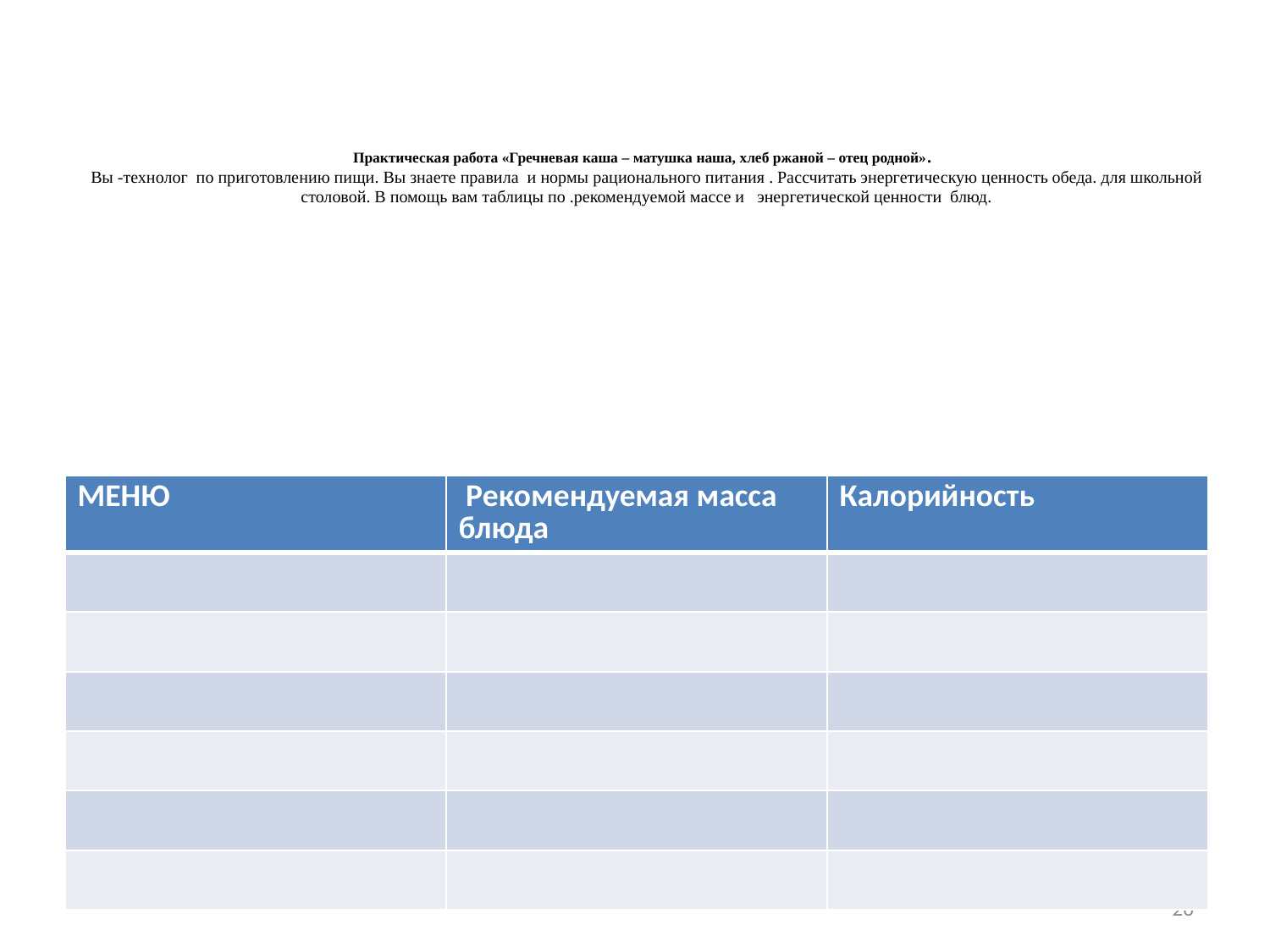

# Практическая работа «Гречневая каша – матушка наша, хлеб ржаной – отец родной». Вы -технолог  по приготовлению пищи. Вы знаете правила  и нормы рационального питания . Рассчитать энергетическую ценность обеда. для школьной столовой. В помощь вам таблицы по .рекомендуемой массе и   энергетической ценности  блюд.
| МЕНЮ | Рекомендуемая масса блюда | Калорийность |
| --- | --- | --- |
|  |  |  |
|  |  |  |
|  |  |  |
|  |  |  |
|  |  |  |
|  |  |  |
26